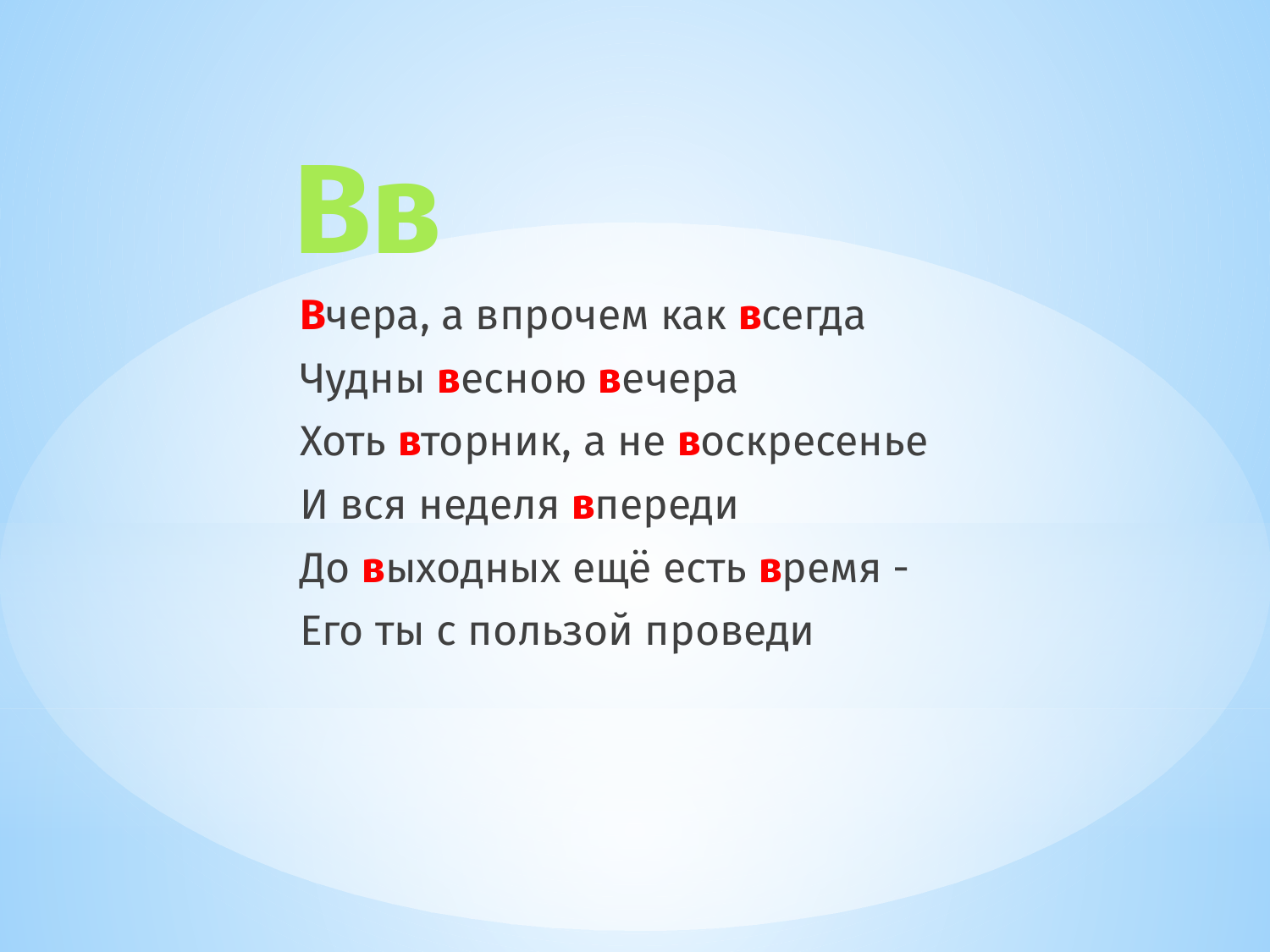

# Вв
Вчера, а впрочем как всегда
Чудны весною вечера
Хоть вторник, а не воскресенье
И вся неделя впереди
До выходных ещё есть время -
Его ты с пользой проведи